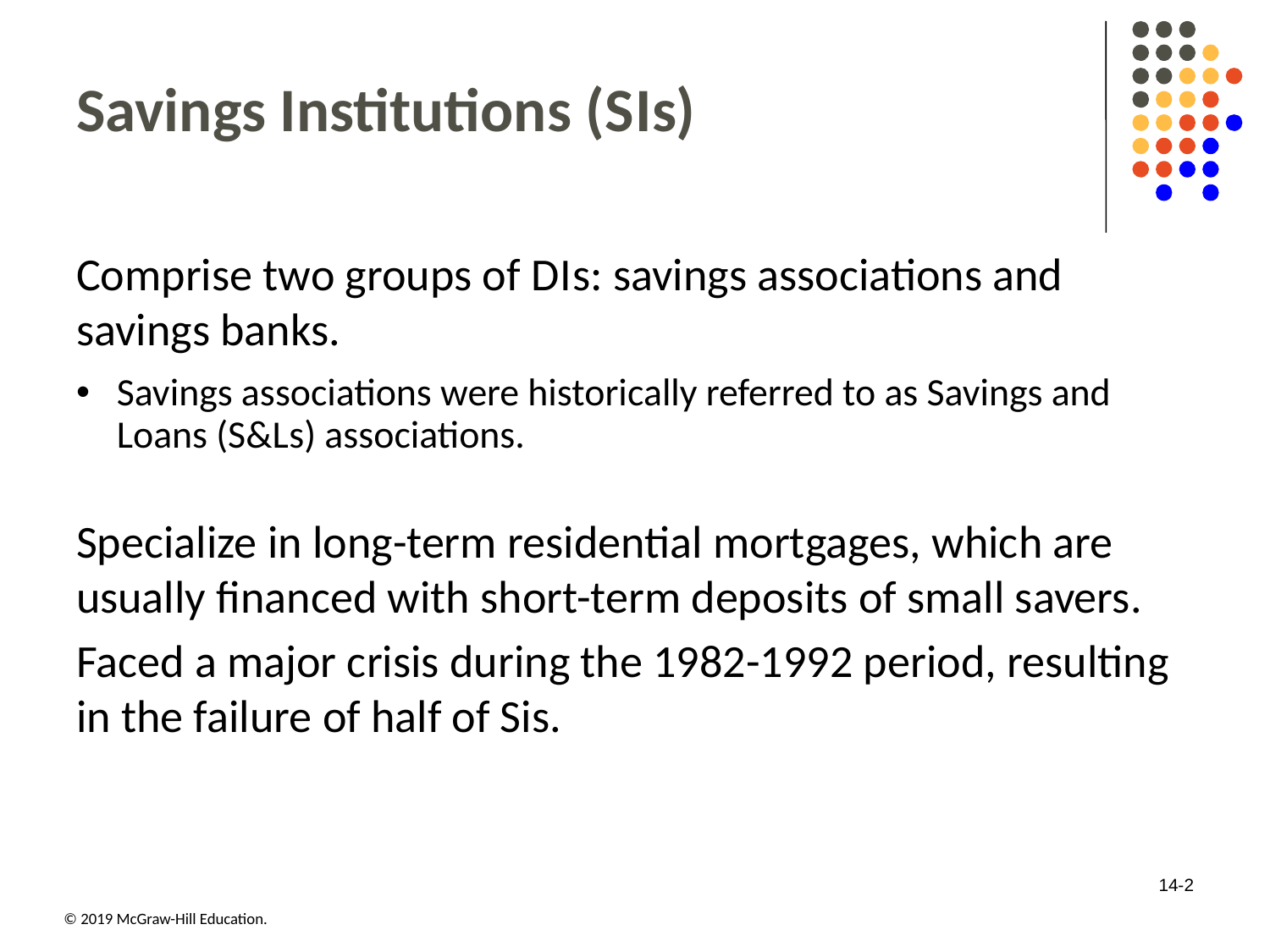

# Savings Institutions (S I s)
Comprise two groups of D I s: savings associations and savings banks.
Savings associations were historically referred to as Savings and Loans (S&L s) associations.
Specialize in long-term residential mortgages, which are usually financed with short-term deposits of small savers.
Faced a major crisis during the 1982-1992 period, resulting in the failure of half of Sis.
14-2